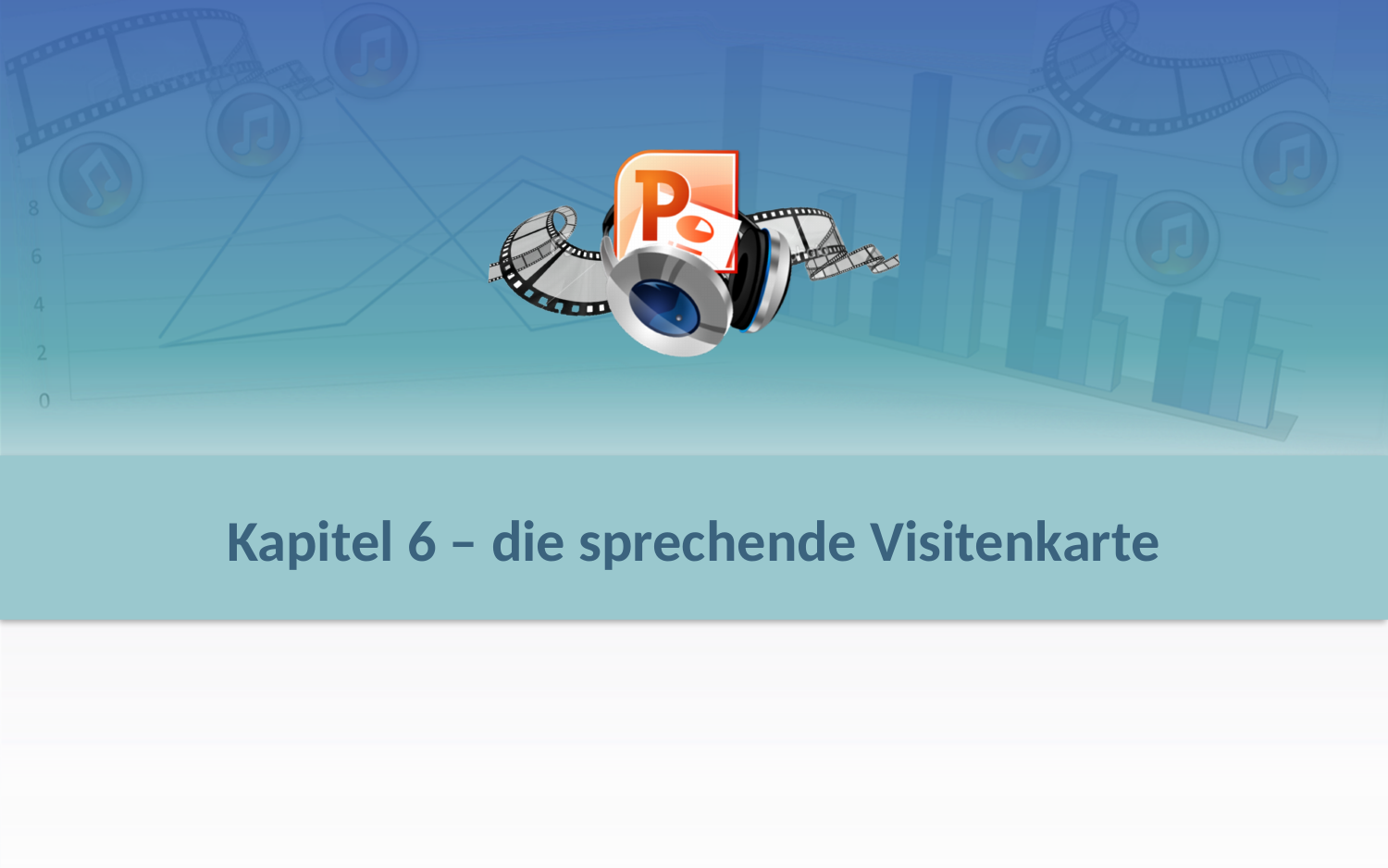

# Kapitel 6 – die sprechende Visitenkarte